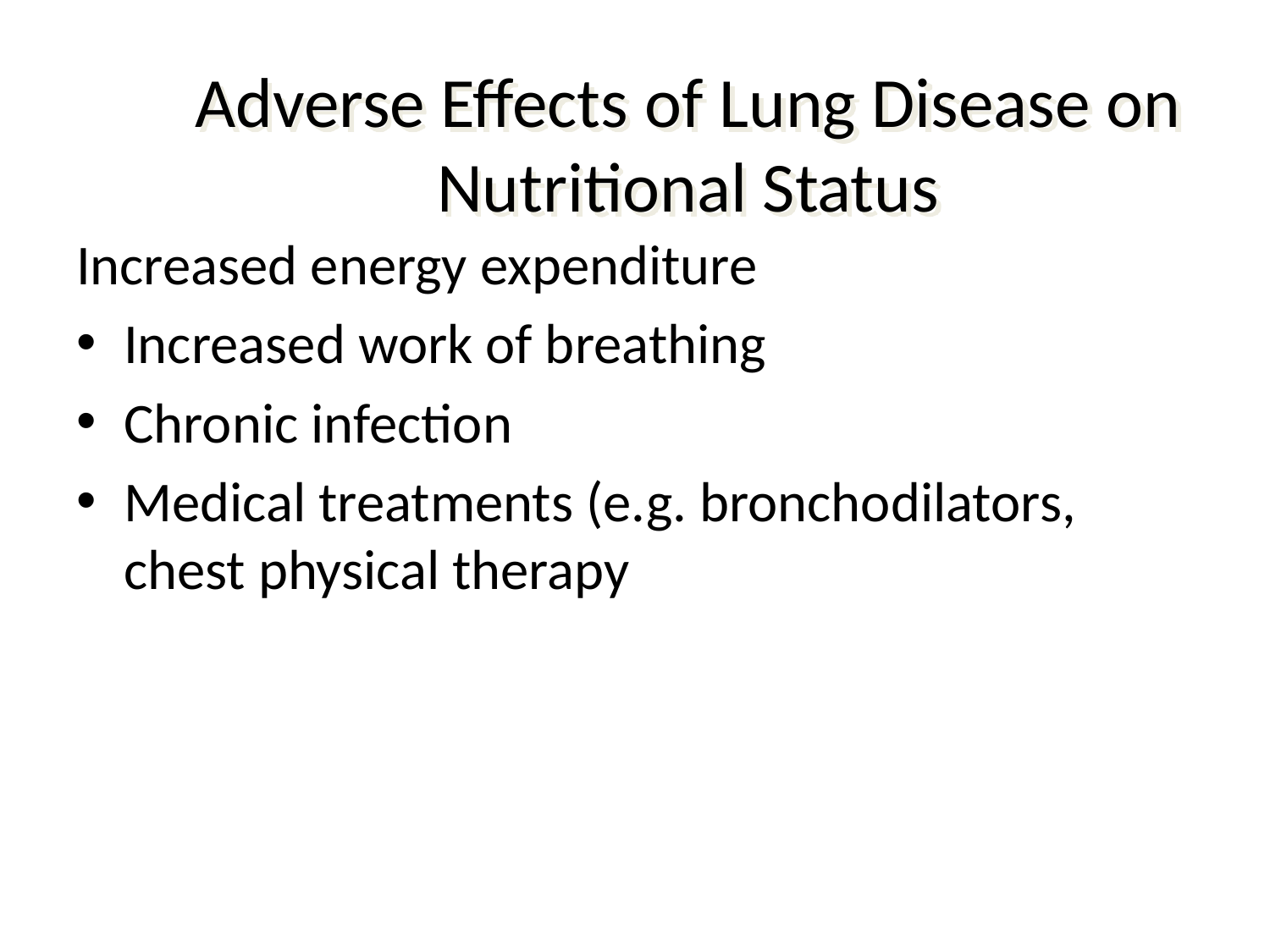

# Adverse Effects of Lung Disease on Nutritional Status
Increased energy expenditure
Increased work of breathing
Chronic infection
Medical treatments (e.g. bronchodilators, chest physical therapy